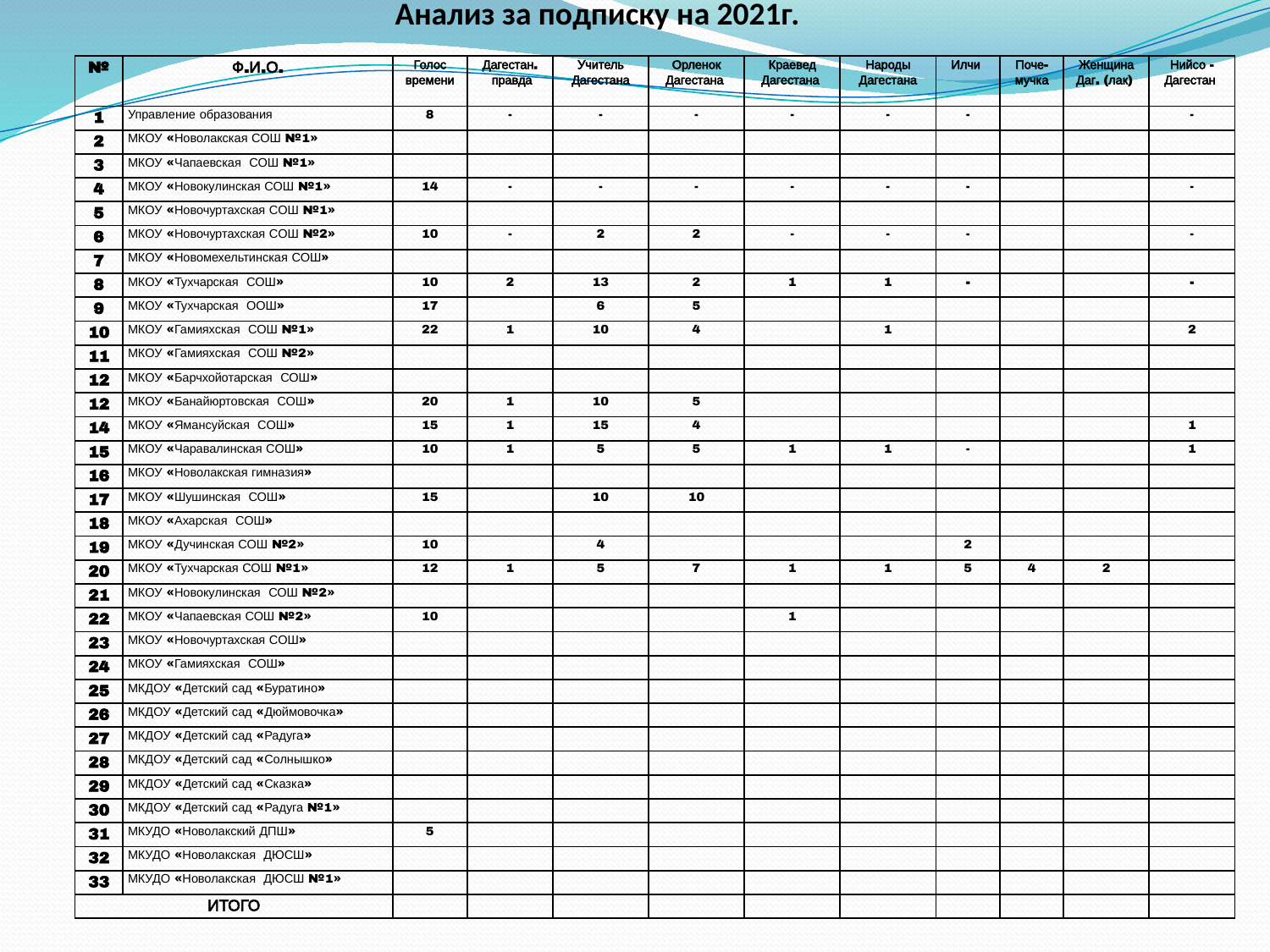

Анализ за подписку на 2021г.

| № | Ф.И.О. | Голос времени | Дагестан. правда | Учитель Дагестана | Орленок Дагестана | Краевед Дагестана | Народы Дагестана | Илчи | Поче- мучка | Женщина Даг. (лак) | Нийсо - Дагестан |
| --- | --- | --- | --- | --- | --- | --- | --- | --- | --- | --- | --- |
| 1 | Управление образования | 8 | - | - | - | - | - | - |  |  | - |
| 2 | МКОУ «Новолакская СОШ №1» |  |  |  |  |  |  |  |  |  |  |
| 3 | МКОУ «Чапаевская СОШ №1» |  |  |  |  |  |  |  |  |  |  |
| 4 | МКОУ «Новокулинская СОШ №1» | 14 | - | - | - | - | - | - |  |  | - |
| 5 | МКОУ «Новочуртахская СОШ №1» |  |  |  |  |  |  |  |  |  |  |
| 6 | МКОУ «Новочуртахская СОШ №2» | 10 | - | 2 | 2 | - | - | - |  |  | - |
| 7 | МКОУ «Новомехельтинская СОШ» |  |  |  |  |  |  |  |  |  |  |
| 8 | МКОУ «Тухчарская СОШ» | 10 | 2 | 13 | 2 | 1 | 1 | - |  |  | - |
| 9 | МКОУ «Тухчарская ООШ» | 17 |  | 6 | 5 |  |  |  |  |  |  |
| 10 | МКОУ «Гамияхская СОШ №1» | 22 | 1 | 10 | 4 |  | 1 |  |  |  | 2 |
| 11 | МКОУ «Гамияхская СОШ №2» |  |  |  |  |  |  |  |  |  |  |
| 12 | МКОУ «Барчхойотарская СОШ» |  |  |  |  |  |  |  |  |  |  |
| 12 | МКОУ «Банайюртовская СОШ» | 20 | 1 | 10 | 5 |  |  |  |  |  |  |
| 14 | МКОУ «Ямансуйская СОШ» | 15 | 1 | 15 | 4 |  |  |  |  |  | 1 |
| 15 | МКОУ «Чаравалинская СОШ» | 10 | 1 | 5 | 5 | 1 | 1 | - |  |  | 1 |
| 16 | МКОУ «Новолакская гимназия» |  |  |  |  |  |  |  |  |  |  |
| 17 | МКОУ «Шушинская СОШ» | 15 |  | 10 | 10 |  |  |  |  |  |  |
| 18 | МКОУ «Ахарская СОШ» |  |  |  |  |  |  |  |  |  |  |
| 19 | МКОУ «Дучинская СОШ №2» | 10 |  | 4 |  |  |  | 2 |  |  |  |
| 20 | МКОУ «Тухчарская СОШ №1» | 12 | 1 | 5 | 7 | 1 | 1 | 5 | 4 | 2 |  |
| 21 | МКОУ «Новокулинская СОШ №2» |  |  |  |  |  |  |  |  |  |  |
| 22 | МКОУ «Чапаевская СОШ №2» | 10 |  |  |  | 1 |  |  |  |  |  |
| 23 | МКОУ «Новочуртахская СОШ» |  |  |  |  |  |  |  |  |  |  |
| 24 | МКОУ «Гамияхская СОШ» |  |  |  |  |  |  |  |  |  |  |
| 25 | МКДОУ «Детский сад «Буратино» |  |  |  |  |  |  |  |  |  |  |
| 26 | МКДОУ «Детский сад «Дюймовочка» |  |  |  |  |  |  |  |  |  |  |
| 27 | МКДОУ «Детский сад «Радуга» |  |  |  |  |  |  |  |  |  |  |
| 28 | МКДОУ «Детский сад «Солнышко» |  |  |  |  |  |  |  |  |  |  |
| 29 | МКДОУ «Детский сад «Сказка» |  |  |  |  |  |  |  |  |  |  |
| 30 | МКДОУ «Детский сад «Радуга №1» |  |  |  |  |  |  |  |  |  |  |
| 31 | МКУДО «Новолакский ДПШ» | 5 |  |  |  |  |  |  |  |  |  |
| 32 | МКУДО «Новолакская ДЮСШ» |  |  |  |  |  |  |  |  |  |  |
| 33 | МКУДО «Новолакская ДЮСШ №1» |  |  |  |  |  |  |  |  |  |  |
| ИТОГО |  |  |  |  |  |  |  |  |  |  |  |